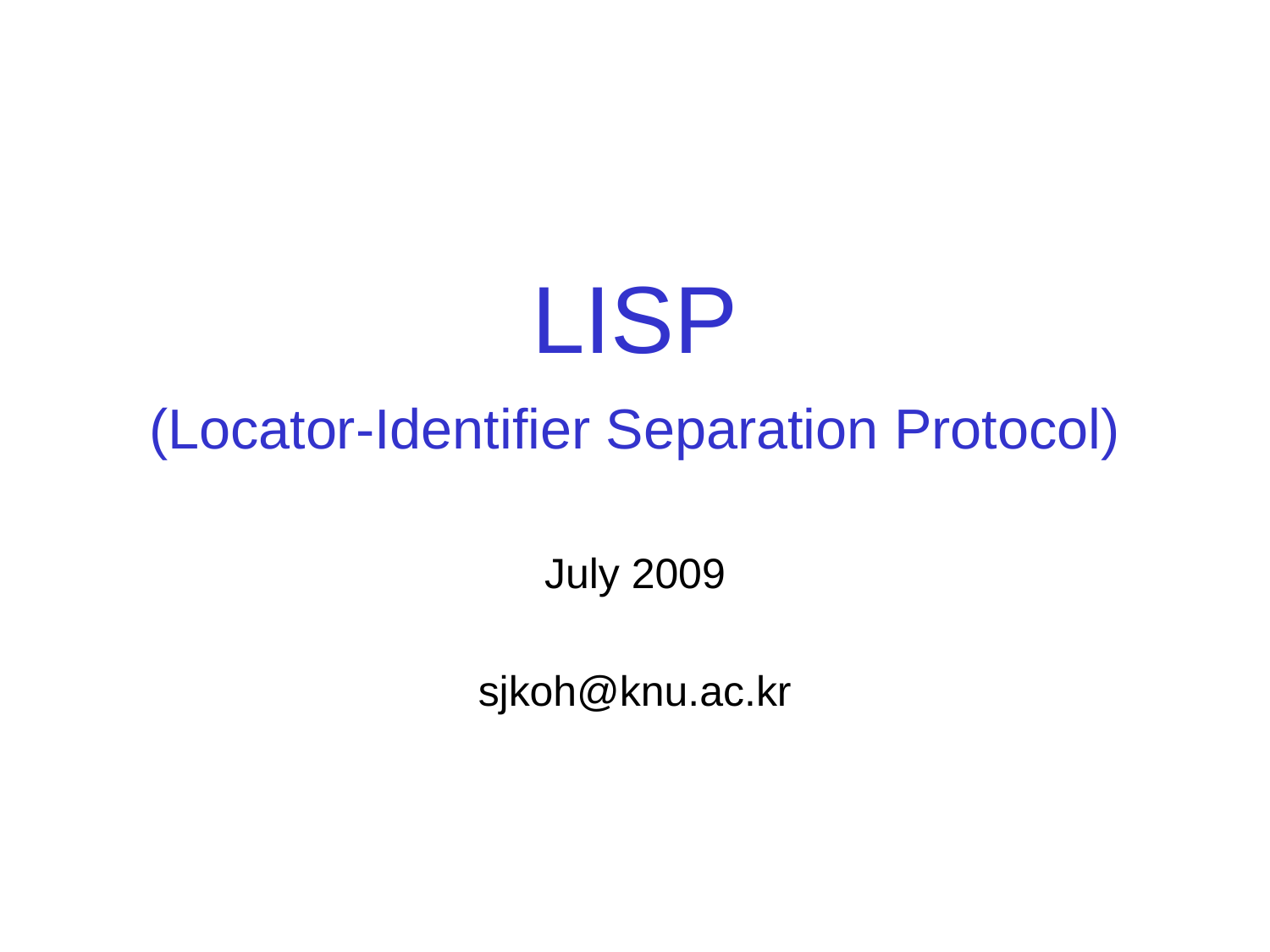

# LISP (Locator-Identifier Separation Protocol)
July 2009

sjkoh@knu.ac.kr